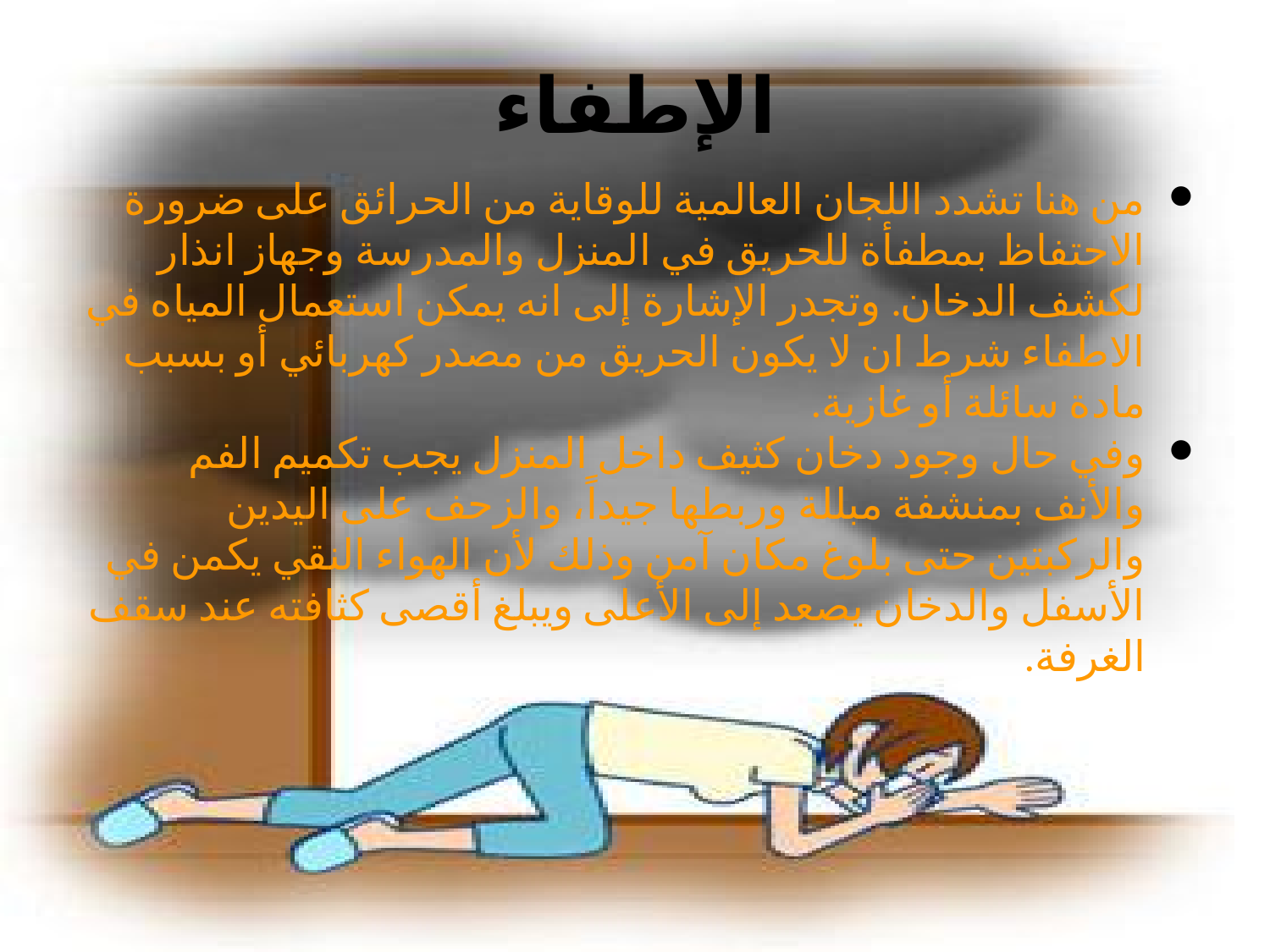

# الإطفاء
من هنا تشدد اللجان العالمية للوقاية من الحرائق على ضرورة الاحتفاظ بمطفأة للحريق في المنزل والمدرسة وجهاز انذار لكشف الدخان. وتجدر الإشارة إلى انه يمكن استعمال المياه في الاطفاء شرط ان لا يكون الحريق من مصدر كهربائي أو بسبب مادة سائلة أو غازية.
وفي حال وجود دخان كثيف داخل المنزل يجب تكميم الفم والأنف بمنشفة مبللة وربطها جيداً، والزحف على اليدين والركبتين حتى بلوغ مكان آمن وذلك لأن الهواء النقي يكمن في الأسفل والدخان يصعد إلى الأعلى ويبلغ أقصى كثافته عند سقف الغرفة.